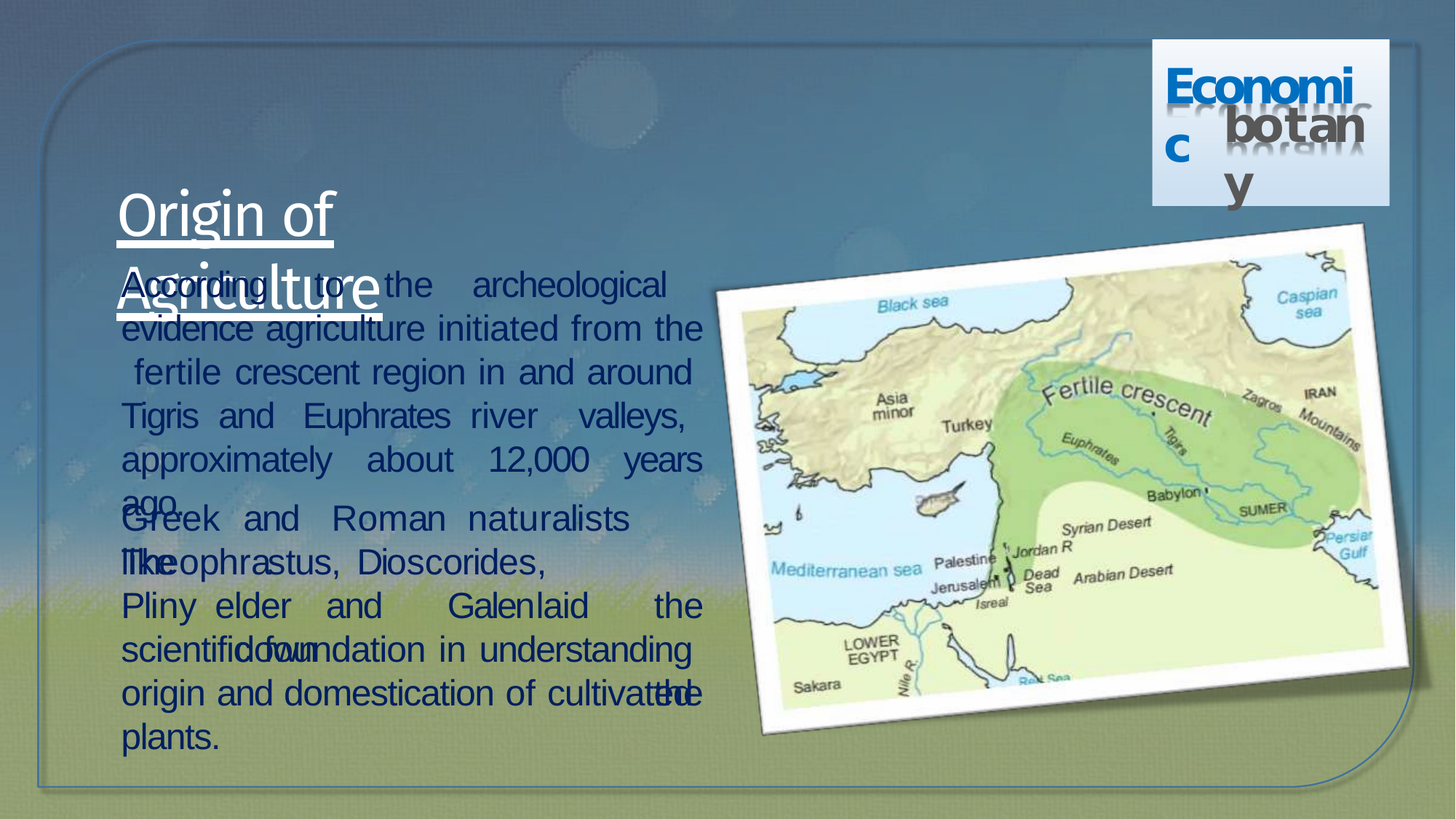

# Economic
botany

Origin of Agriculture

According to the archeological  evidence agriculture initiated from the  fertile crescent region in and around  Tigris and Euphrates river  valleys,  approximately about 12,000 years ago.
Greek	and	Roman	naturalists	like
the  the
Theophrastus,	Dioscorides,	Pliny  elder	and	Galen	laid	down
scientific foundation in understanding  origin and domestication of cultivated  plants.